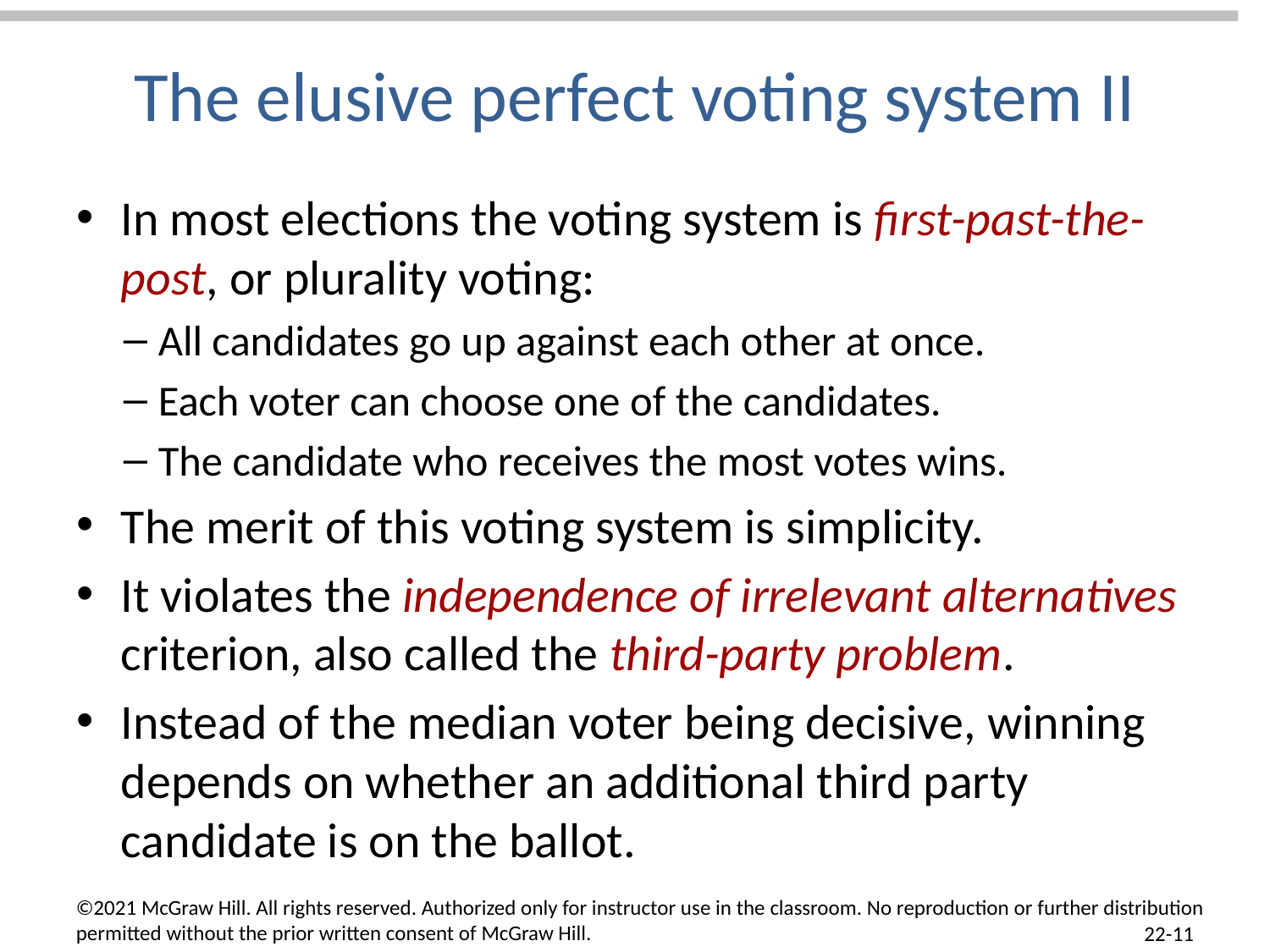

# The elusive perfect voting system II
In most elections the voting system is first-past-the-post, or plurality voting:
All candidates go up against each other at once.
Each voter can choose one of the candidates.
The candidate who receives the most votes wins.
The merit of this voting system is simplicity.
It violates the independence of irrelevant alternatives criterion, also called the third-party problem.
Instead of the median voter being decisive, winning depends on whether an additional third party candidate is on the ballot.